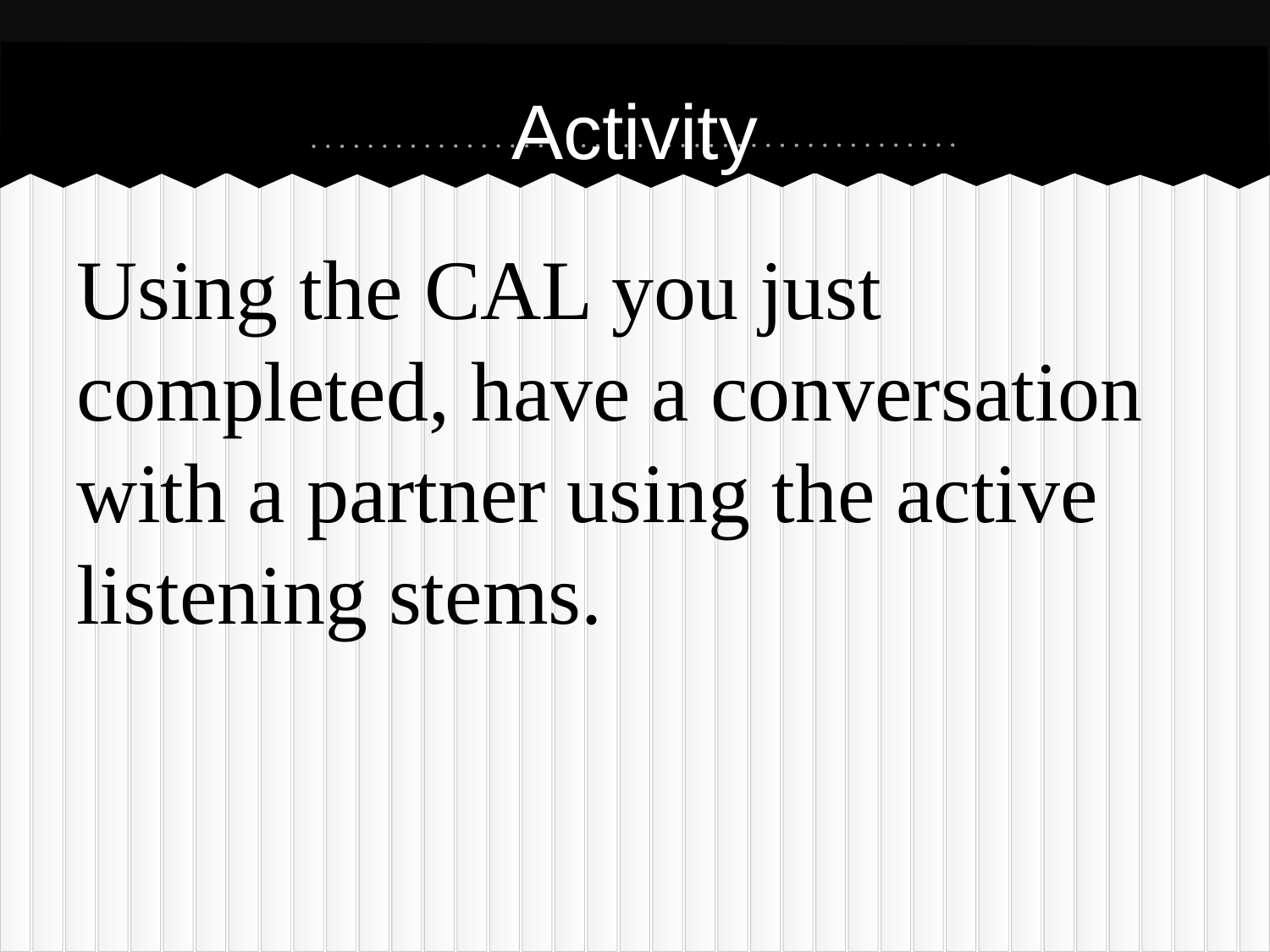

# Activity
Using the CAL you just completed, have a conversation with a partner using the active listening stems.